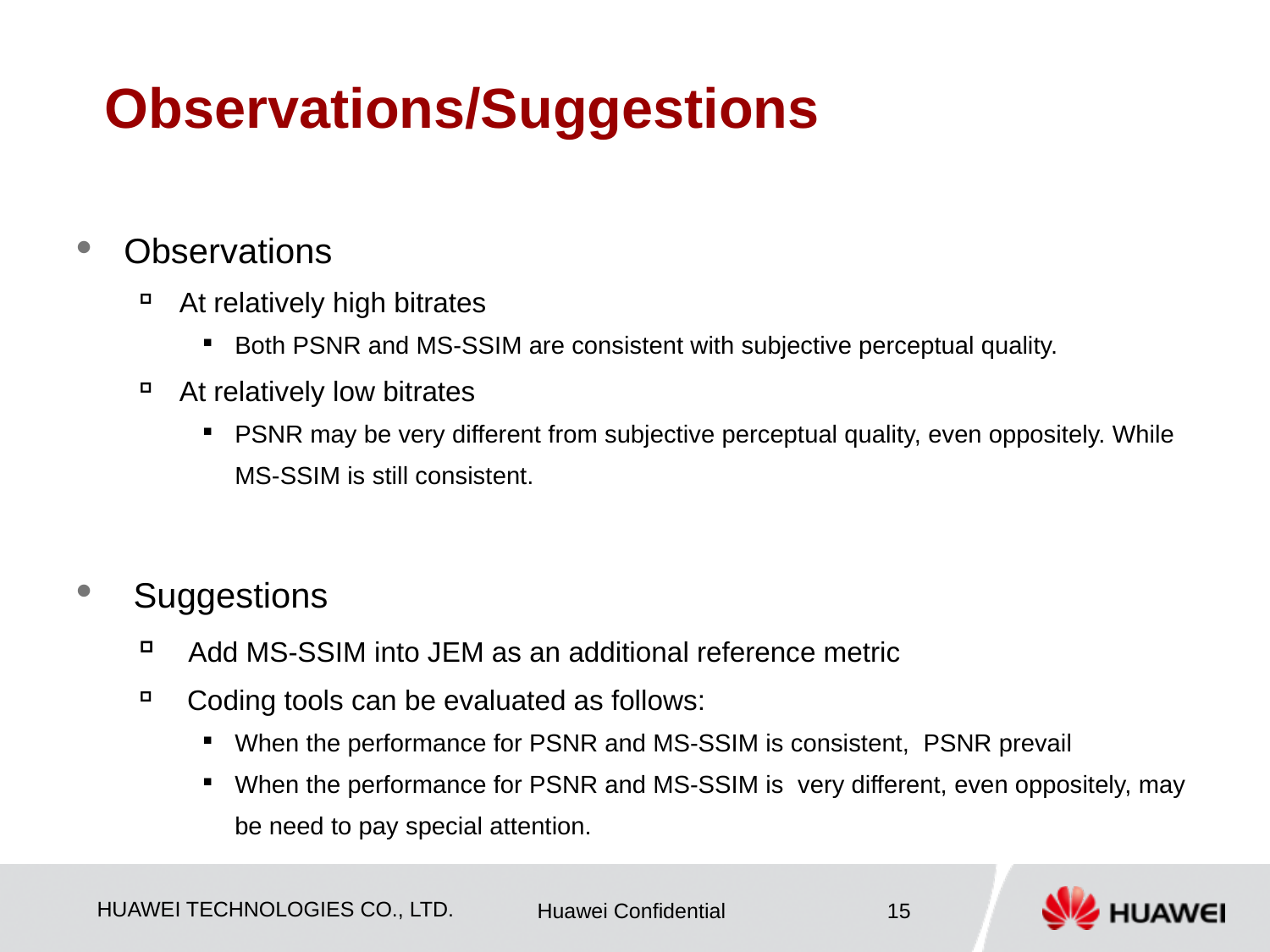

# Observations/Suggestions
Observations
At relatively high bitrates
Both PSNR and MS-SSIM are consistent with subjective perceptual quality.
At relatively low bitrates
PSNR may be very different from subjective perceptual quality, even oppositely. While MS-SSIM is still consistent.

 Suggestions
 Add MS-SSIM into JEM as an additional reference metric
 Coding tools can be evaluated as follows:
When the performance for PSNR and MS-SSIM is consistent,  PSNR prevail
When the performance for PSNR and MS-SSIM is  very different, even oppositely, may be need to pay special attention.